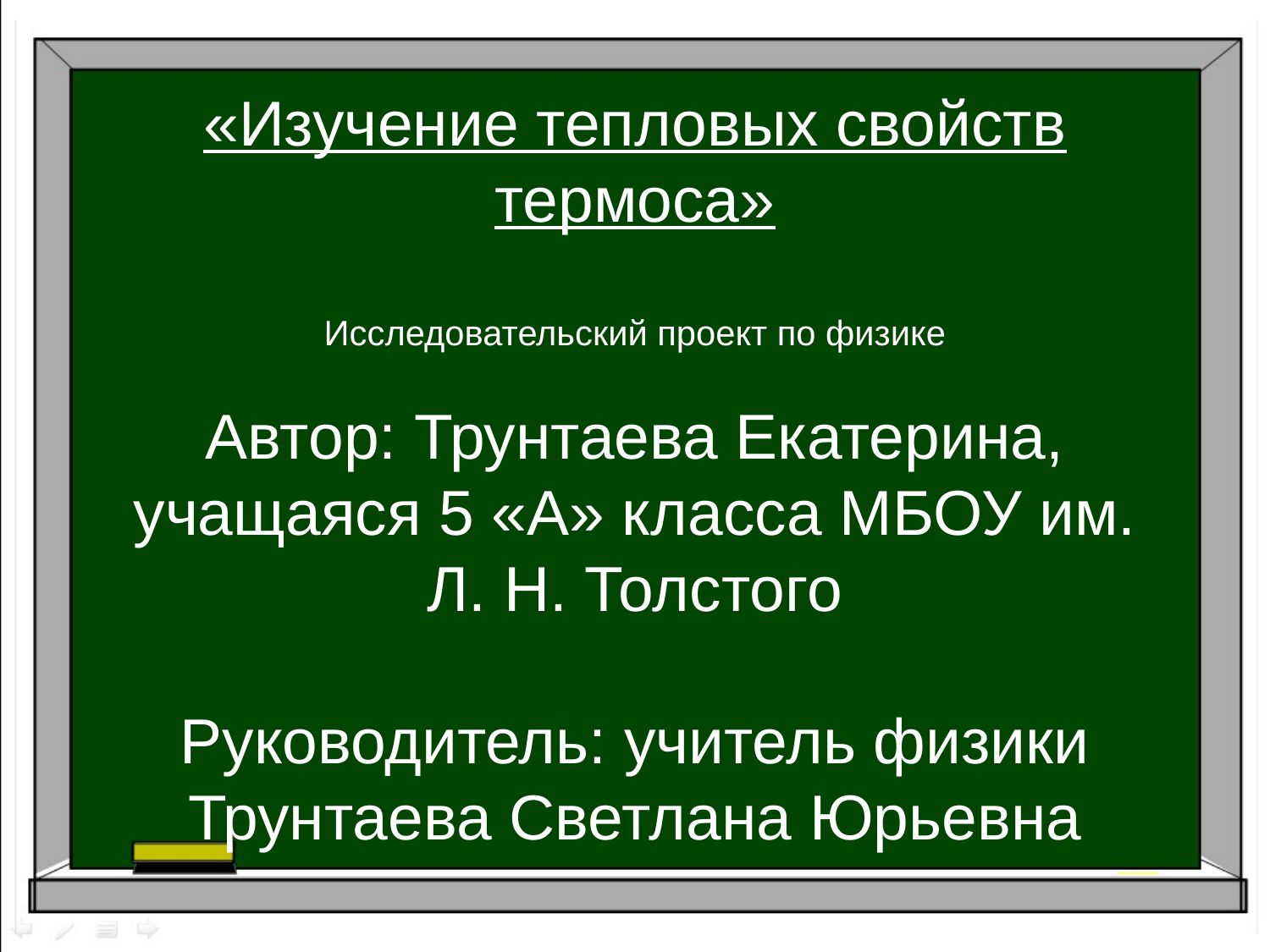

«Изучение тепловых свойств термоса»

Исследовательский проект по физике

Автор: Трунтаева Екатерина, учащаяся 5 «А» класса МБОУ им. Л. Н. Толстого

Руководитель: учитель физики Трунтаева Светлана Юрьевна